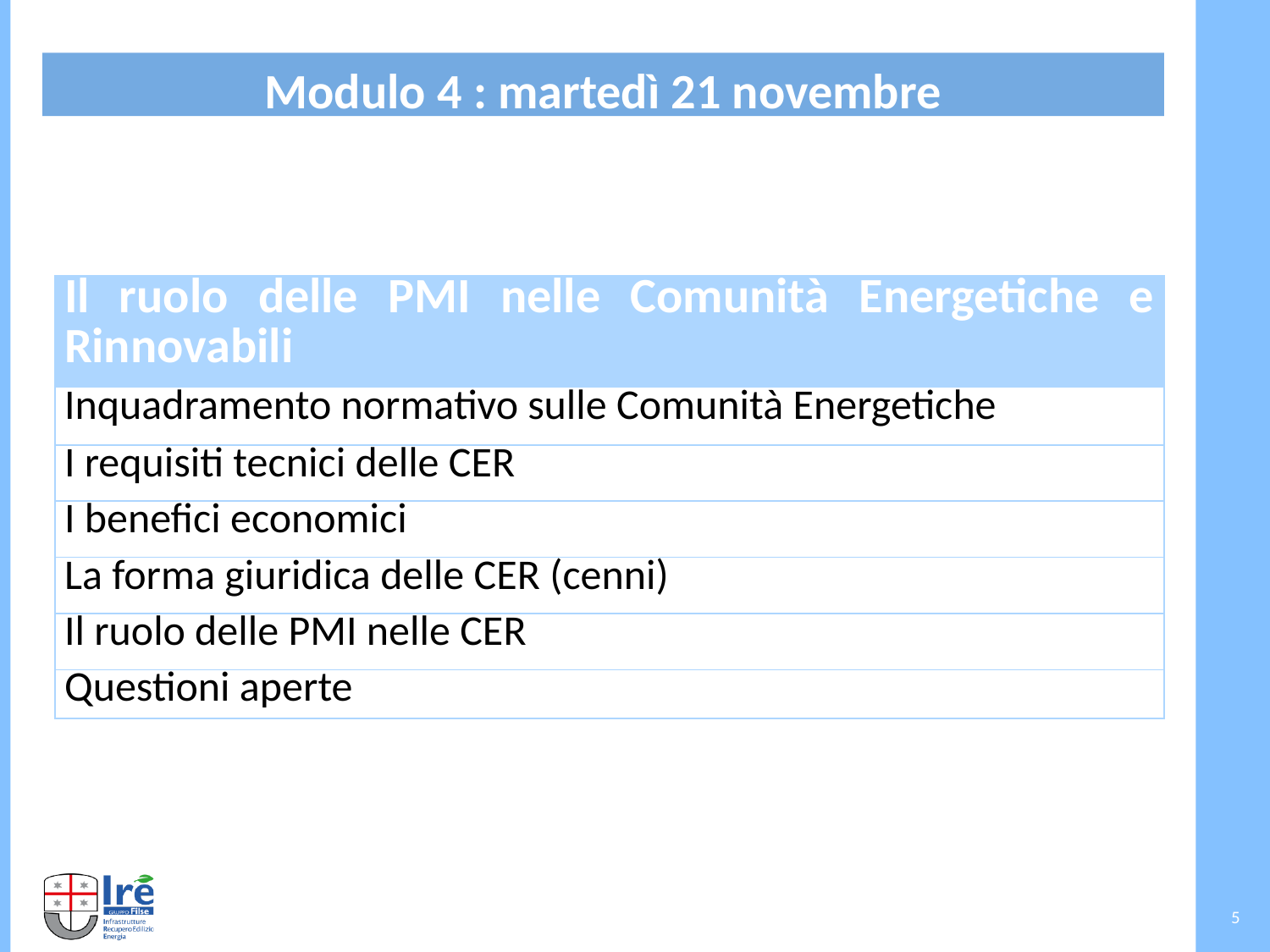

Modulo 4 : martedì 21 novembre
#
| Il ruolo delle PMI nelle Comunità Energetiche e Rinnovabili |
| --- |
| Inquadramento normativo sulle Comunità Energetiche |
| I requisiti tecnici delle CER |
| I benefici economici |
| La forma giuridica delle CER (cenni) |
| Il ruolo delle PMI nelle CER |
| Questioni aperte |
5